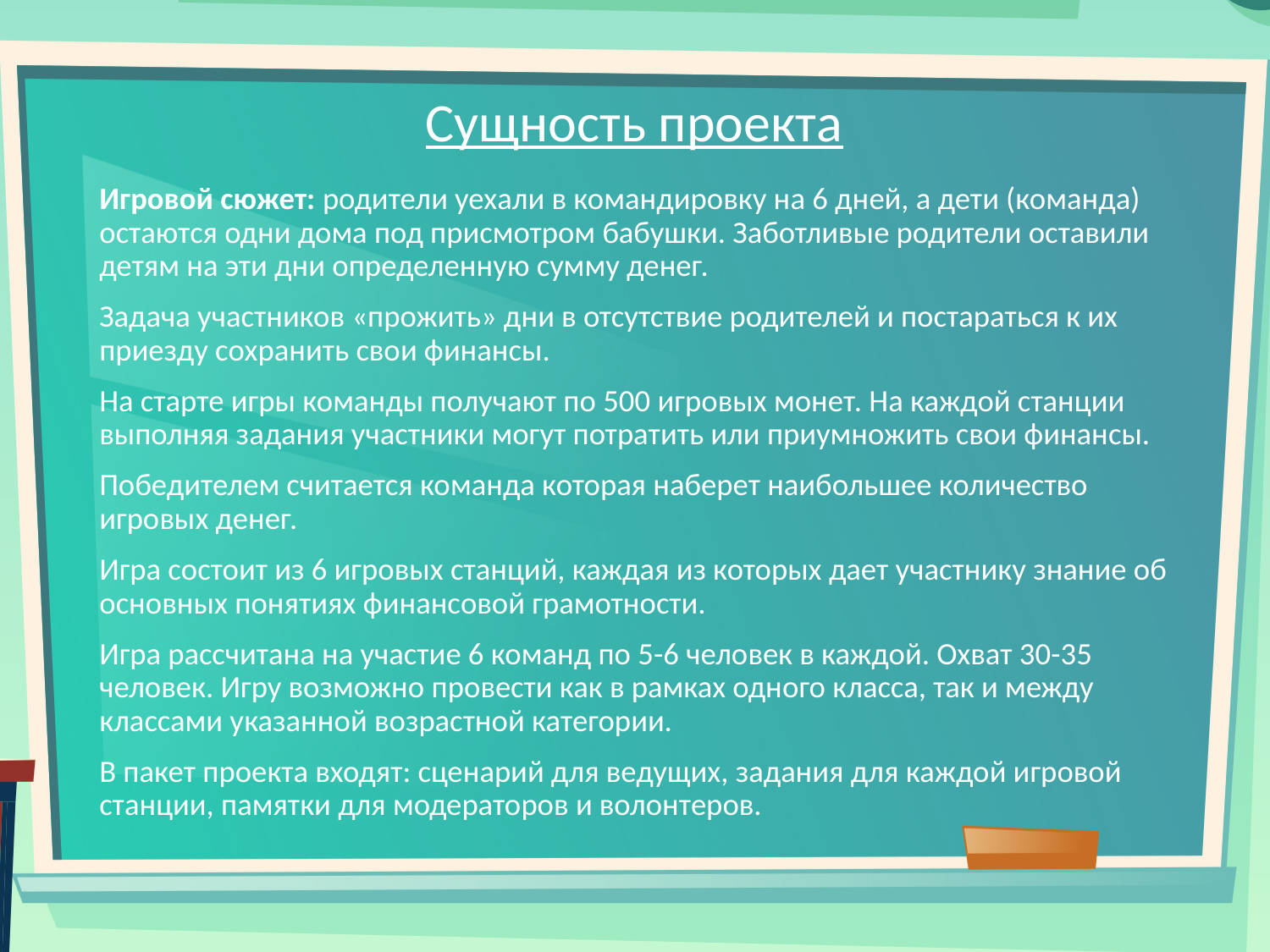

# Сущность проекта
Игровой сюжет: родители уехали в командировку на 6 дней, а дети (команда) остаются одни дома под присмотром бабушки. Заботливые родители оставили детям на эти дни определенную сумму денег.
Задача участников «прожить» дни в отсутствие родителей и постараться к их приезду сохранить свои финансы.
На старте игры команды получают по 500 игровых монет. На каждой станции выполняя задания участники могут потратить или приумножить свои финансы.
Победителем считается команда которая наберет наибольшее количество игровых денег.
Игра состоит из 6 игровых станций, каждая из которых дает участнику знание об основных понятиях финансовой грамотности.
Игра рассчитана на участие 6 команд по 5-6 человек в каждой. Охват 30-35 человек. Игру возможно провести как в рамках одного класса, так и между классами указанной возрастной категории.
В пакет проекта входят: сценарий для ведущих, задания для каждой игровой станции, памятки для модераторов и волонтеров.